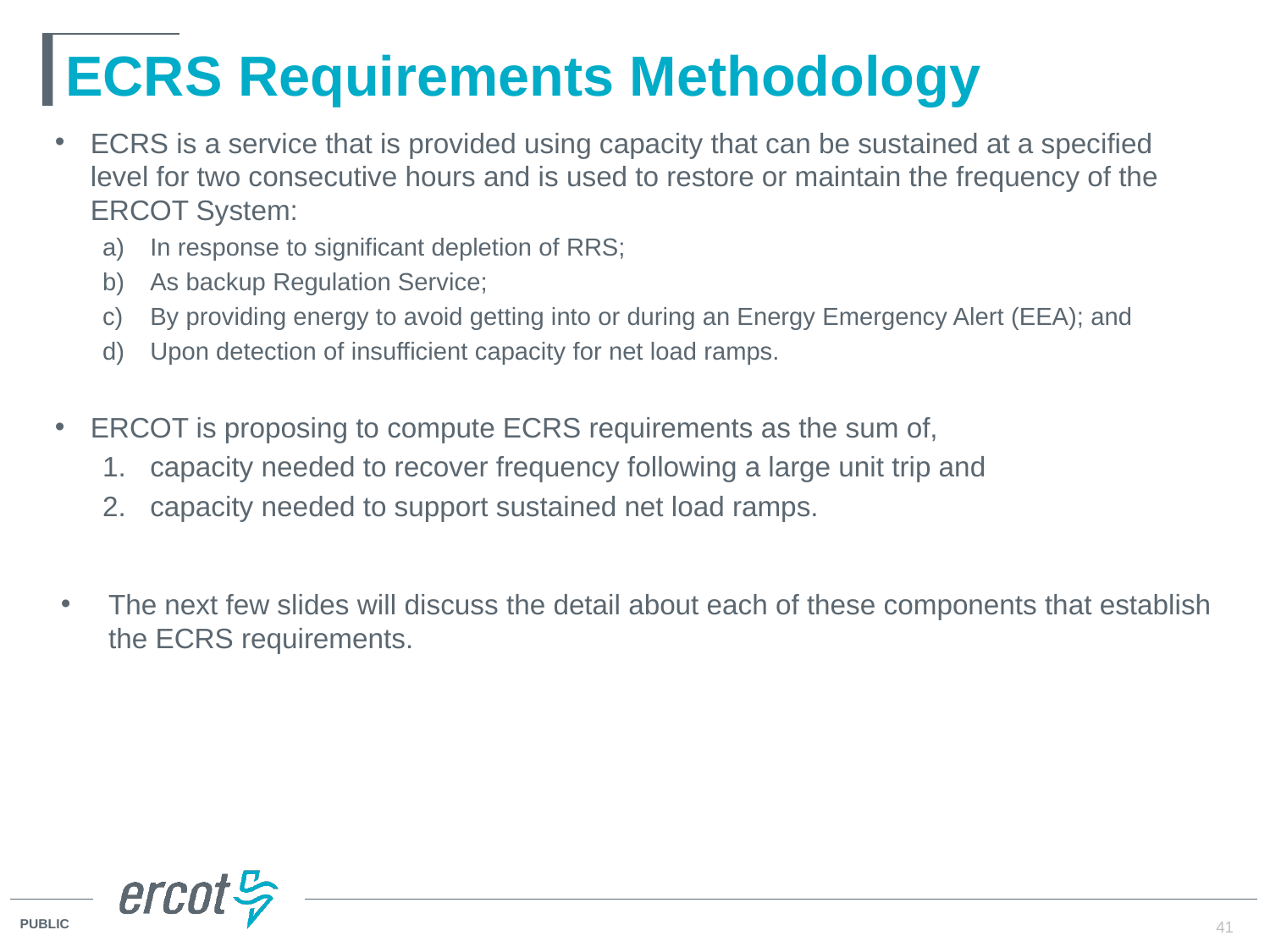

# ECRS Requirements Methodology
ECRS is a service that is provided using capacity that can be sustained at a specified level for two consecutive hours and is used to restore or maintain the frequency of the ERCOT System:
In response to significant depletion of RRS;
As backup Regulation Service;
By providing energy to avoid getting into or during an Energy Emergency Alert (EEA); and
Upon detection of insufficient capacity for net load ramps.

ERCOT is proposing to compute ECRS requirements as the sum of,
capacity needed to recover frequency following a large unit trip and
capacity needed to support sustained net load ramps.

The next few slides will discuss the detail about each of these components that establish the ECRS requirements.

41